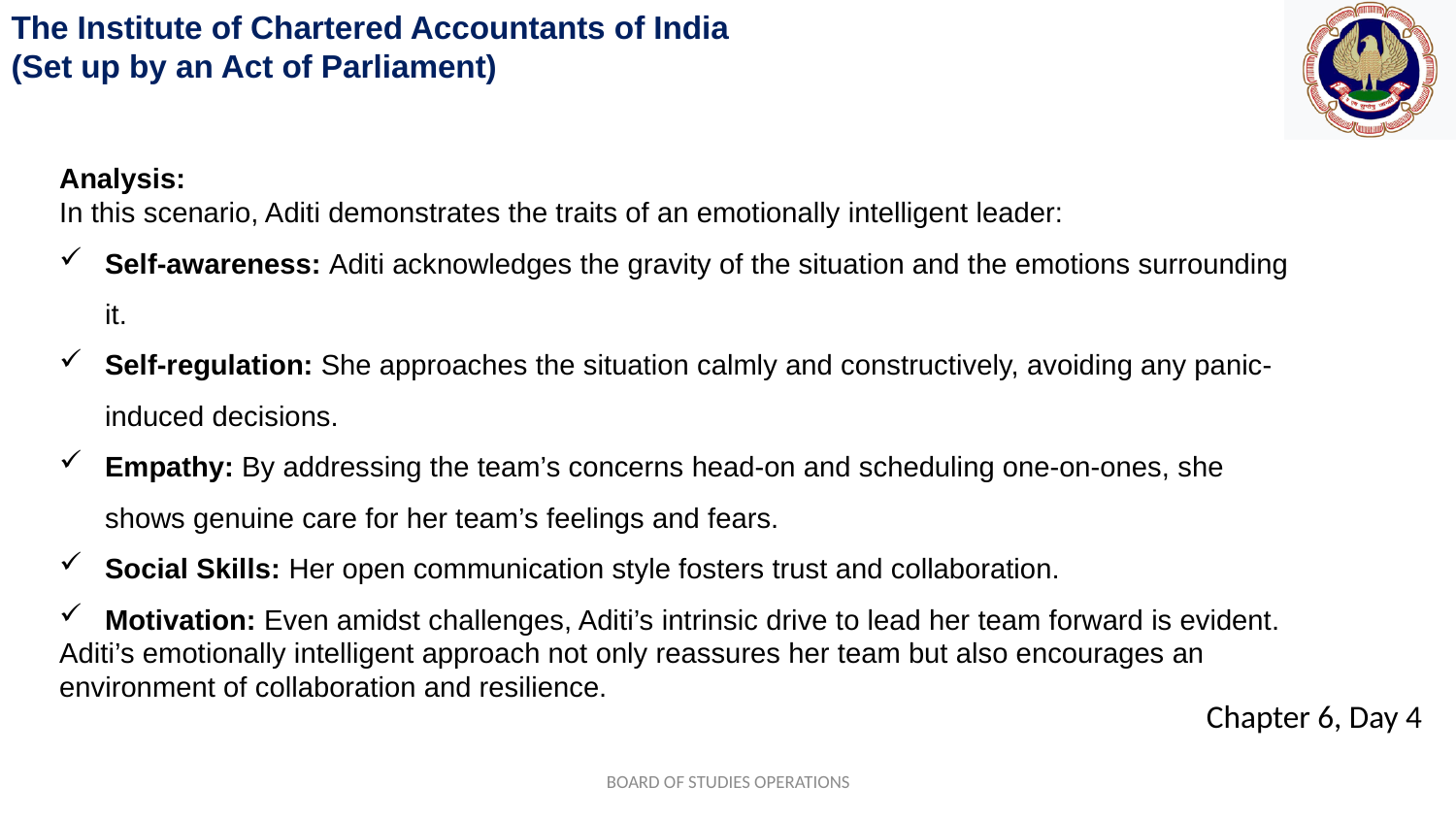

Analysis:
In this scenario, Aditi demonstrates the traits of an emotionally intelligent leader:
Self-awareness: Aditi acknowledges the gravity of the situation and the emotions surrounding it.
Self-regulation: She approaches the situation calmly and constructively, avoiding any panic-induced decisions.
Empathy: By addressing the team’s concerns head-on and scheduling one-on-ones, she shows genuine care for her team’s feelings and fears.
Social Skills: Her open communication style fosters trust and collaboration.
Motivation: Even amidst challenges, Aditi’s intrinsic drive to lead her team forward is evident.
Aditi’s emotionally intelligent approach not only reassures her team but also encourages an
environment of collaboration and resilience.
BOARD OF STUDIES OPERATIONS